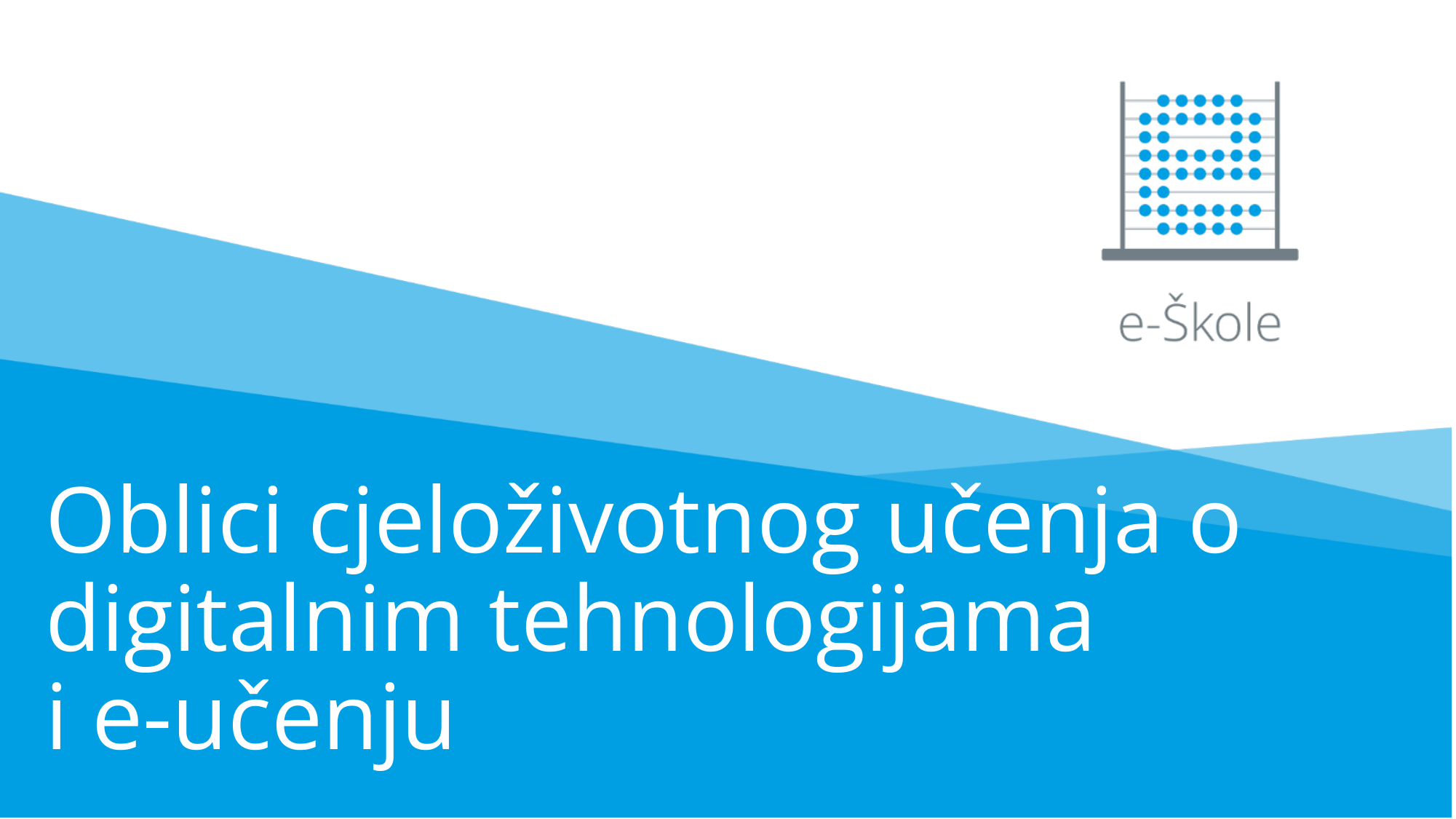

# Oblici cjeloživotnog učenja o digitalnim tehnologijama i e-učenju